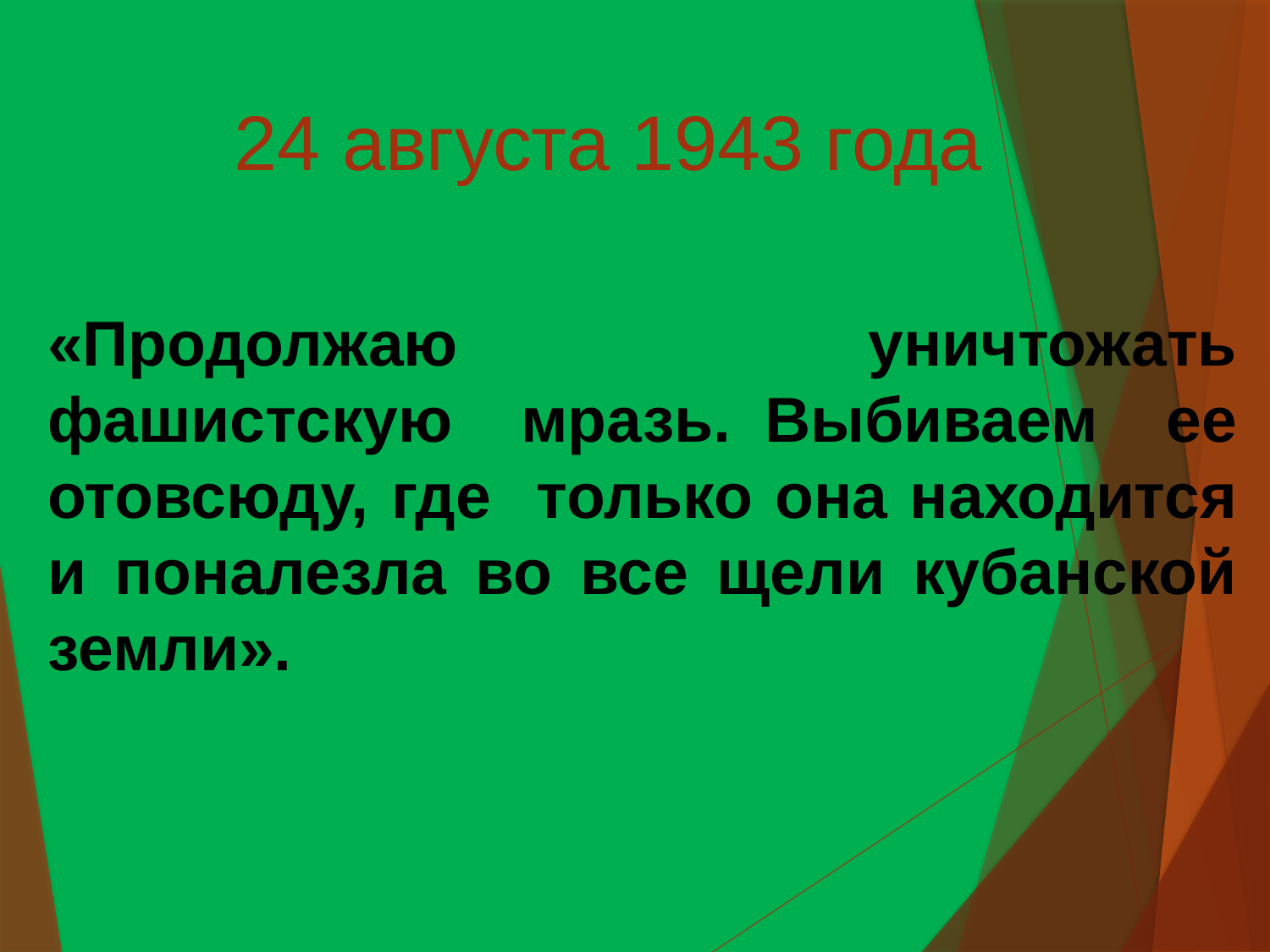

# 24 августа 1943 года
«Продолжаю  уничтожать фашистскую  мразь. Выбиваем  ее отовсюду, где  только она находится и поналезла во все щели кубанской земли».